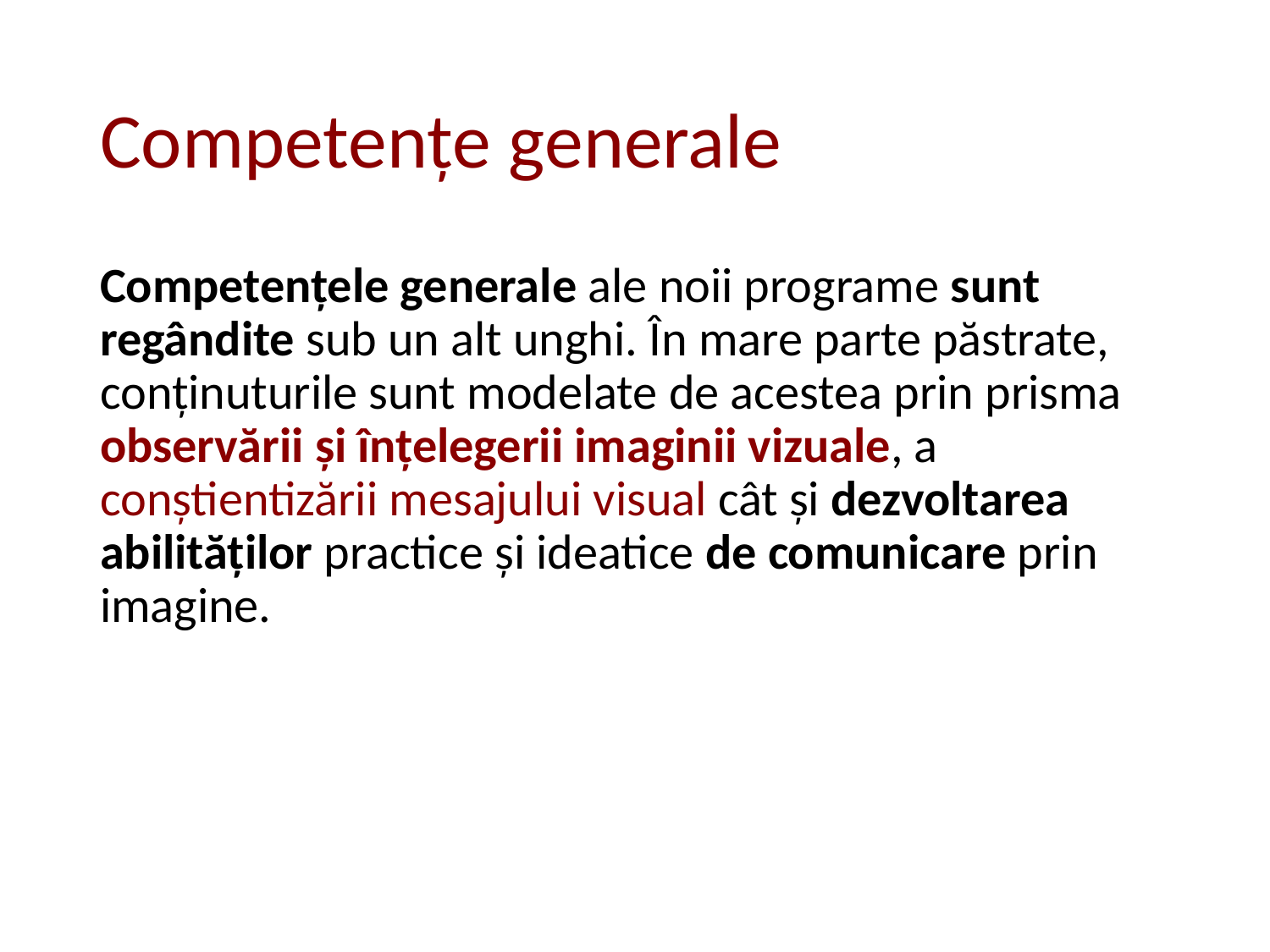

# Competențe generale
Competențele generale ale noii programe sunt regândite sub un alt unghi. În mare parte păstrate, conținuturile sunt modelate de acestea prin prisma observării și înțelegerii imaginii vizuale, a conștientizării mesajului visual cât și dezvoltarea abilităților practice și ideatice de comunicare prin imagine.